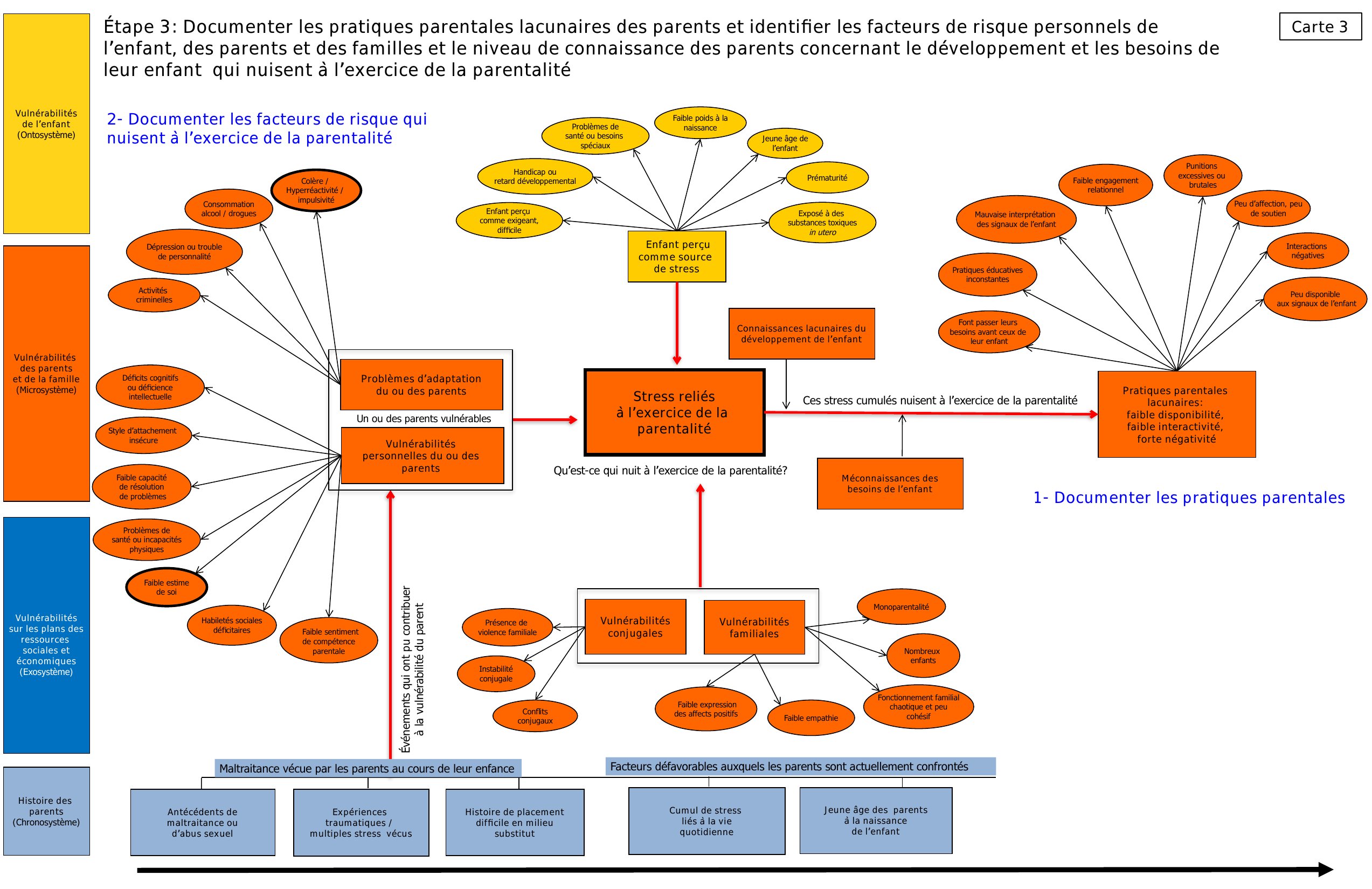

Étape 3: Documenter les pratiques parentales lacunaires des parents et identifier les facteurs de risque personnels de l’enfant, des parents et des familles et le niveau de connaissance des parents concernant le développement et les besoins de leur enfant  qui nuisent à l’exercice de la parentalité
Carte 3
 Vulnérabilités
de l’enfant
(Ontosystème)
2- Documenter les facteurs de risque qui
nuisent à l’exercice de la parentalité
Faible poids à la
naissance
Problèmes de
santé ou besoins
spéciaux
Jeune âge de
l’enfant
Punitions
excessives ou
brutales
Handicap ou
retard développemental
Prématurité
Faible engagement
relationnel
Colère /
Hyperréactivité /
impulsivité
Consommation
alcool / drogues
Peu d’affection, peu
de soutien
Mauvaise interprétation
des signaux de l’enfant
Exposé à des
substances toxiques
in utero
Enfant perçu
comme exigeant,
difficile
Dépression ou trouble
de personnalité
 Enfant perçu
comme source
de stress
Interactions
négatives
Vulnérabilités
des parents
et de la famille
(Microsystème)
Pratiques éducatives
inconstantes
Peu disponible
 aux signaux de l’enfant
Activités
criminelles
Connaissances lacunaires du
développement de l’enfant
Font passer leurs
besoins avant ceux de
leur enfant

Problèmes d’adaptation
du ou des parents
Déficits cognitifs
ou déficience
intellectuelle
Stress reliés
à l’exercice de la
parentalité
Pratiques parentales
lacunaires:
faible disponibilité,
faible interactivité,
forte négativité
Ces stress cumulés nuisent à l’exercice de la parentalité
Un ou des parents vulnérables
Style d’attachement
insécure
Vulnérabilités
personnelles du ou des
parents
Méconnaissances des
besoins de l’enfant
Qu’est-ce qui nuit à l’exercice de la parentalité?
Faible capacité
de résolution
 de problèmes
1- Documenter les pratiques parentales

Vulnérabilités
sur les plans des
ressources
sociales et
économiques
(Exosystème)
Problèmes de
santé ou incapacités
physiques
 Faible estime
de soi

Monoparentalité
Vulnérabilités
conjugales
Vulnérabilités
familiales
Habiletés sociales
déficitaires
Présence de
violence familiale
 Faible sentiment
de compétence
parentale
Nombreux
enfants
Événements qui ont pu contribuer à la vulnérabilité du parent
Instabilité
conjugale
 Fonctionnement familial
chaotique et peu
cohésif
 Faible expression
des affects positifs
Conflits
conjugaux
Faible empathie
Facteurs défavorables auxquels les parents sont actuellement confrontés
Maltraitance vécue par les parents au cours de leur enfance
Histoire des
parents
(Chronosystème)

Jeune âge des  parents
 à la naissance
de l’enfant
Cumul de stress
liés à la vie
quotidienne
Antécédents de
maltraitance ou
d’abus sexuel
Expériences
traumatiques /
multiples stress  vécus
Histoire de placement
 difficile en milieu
substitut